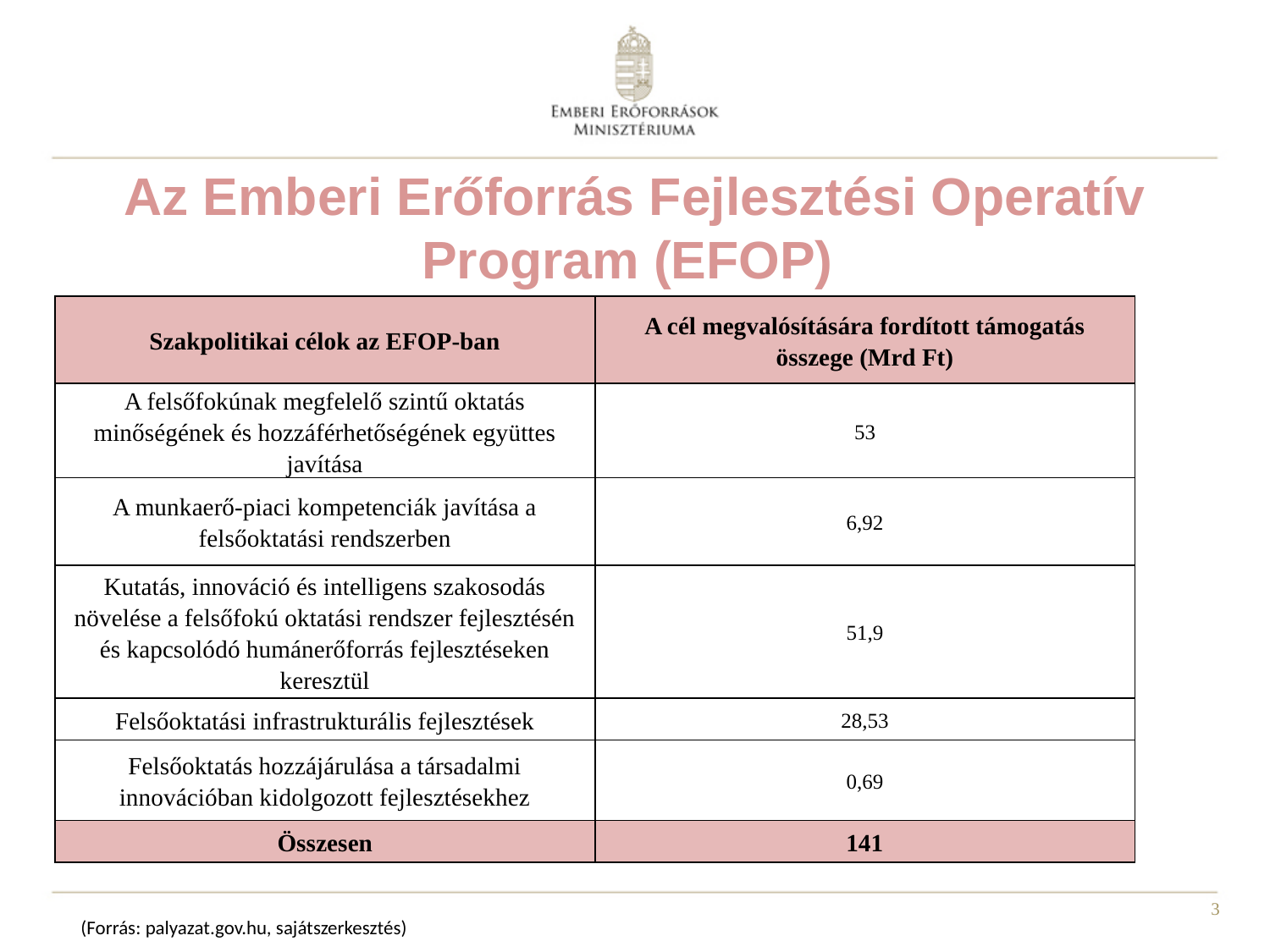

# Az Emberi Erőforrás Fejlesztési Operatív Program (EFOP)
| Szakpolitikai célok az EFOP-ban | A cél megvalósítására fordított támogatás összege (Mrd Ft) |
| --- | --- |
| A felsőfokúnak megfelelő szintű oktatás minőségének és hozzáférhetőségének együttes javítása | 53 |
| A munkaerő-piaci kompetenciák javítása a felsőoktatási rendszerben | 6,92 |
| Kutatás, innováció és intelligens szakosodás növelése a felsőfokú oktatási rendszer fejlesztésén és kapcsolódó humánerőforrás fejlesztéseken keresztül | 51,9 |
| Felsőoktatási infrastrukturális fejlesztések | 28,53 |
| Felsőoktatás hozzájárulása a társadalmi innovációban kidolgozott fejlesztésekhez | 0,69 |
| Összesen | 141 |
(Forrás: palyazat.gov.hu, sajátszerkesztés)